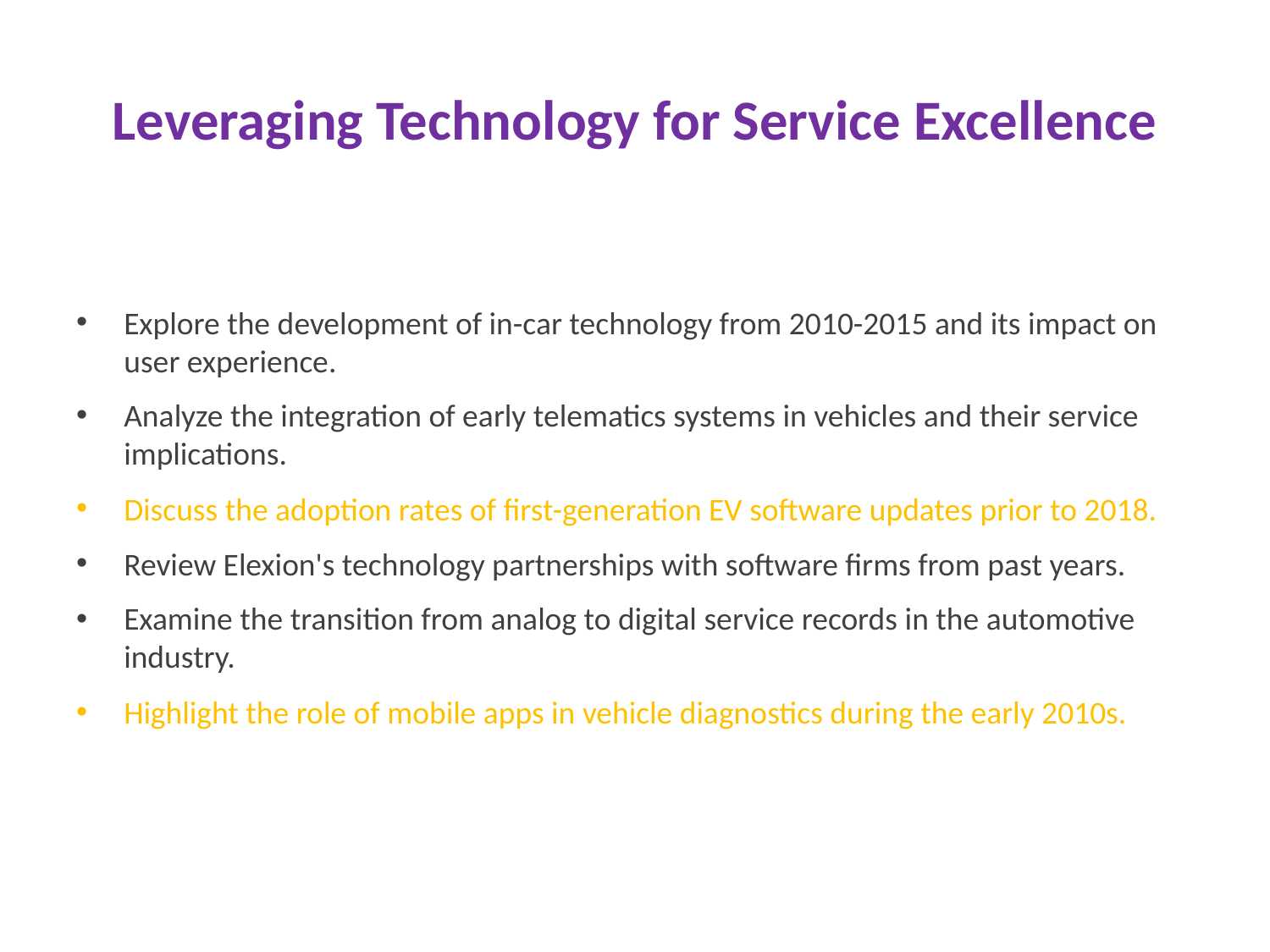

# Leveraging Technology for Service Excellence

Explore the development of in-car technology from 2010-2015 and its impact on user experience.
Analyze the integration of early telematics systems in vehicles and their service implications.
Discuss the adoption rates of first-generation EV software updates prior to 2018.
Review Elexion's technology partnerships with software firms from past years.
Examine the transition from analog to digital service records in the automotive industry.
Highlight the role of mobile apps in vehicle diagnostics during the early 2010s.